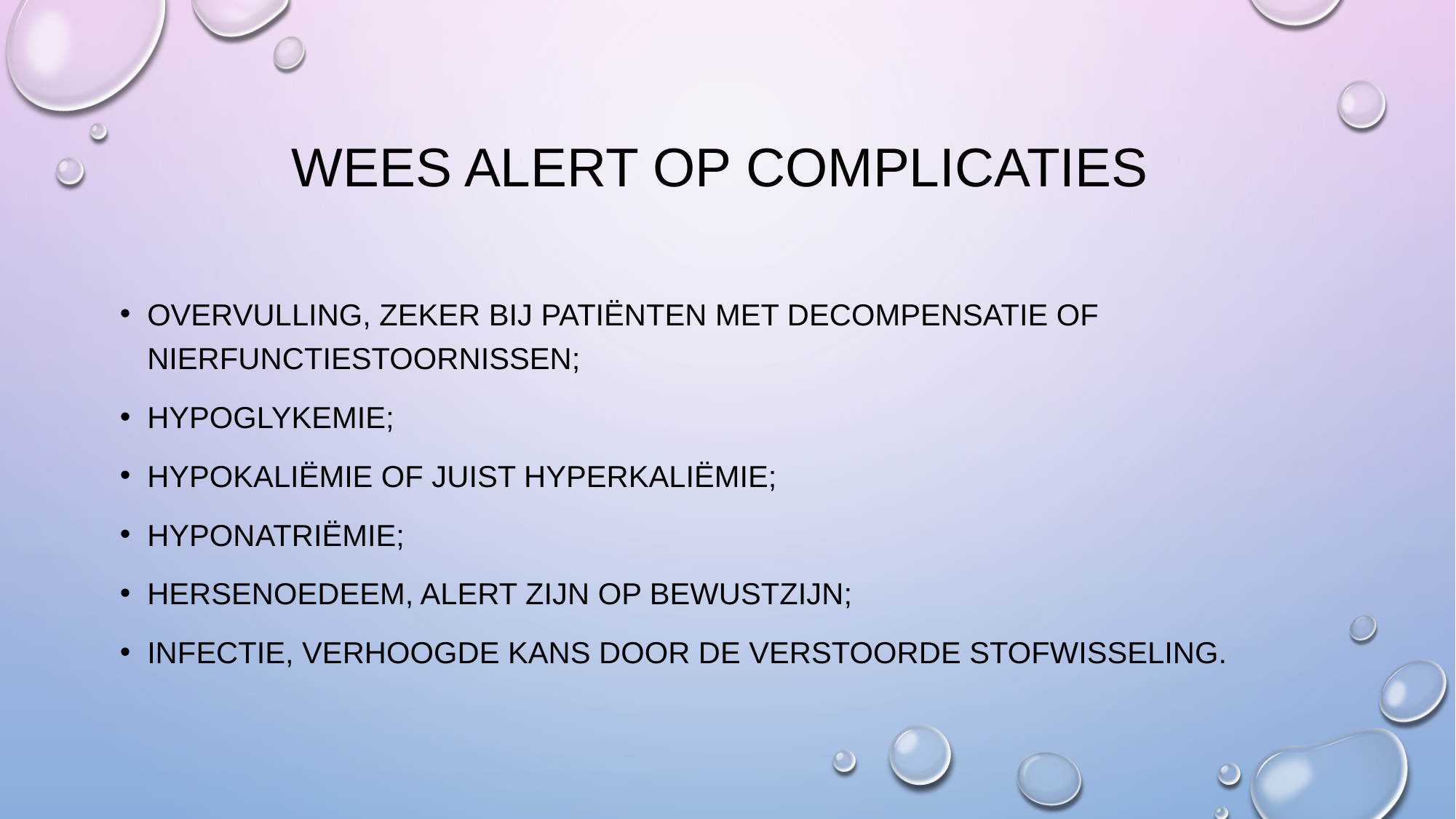

# Wees alert op complicaties
Overvulling, zeker bij patiënten met decompensatie of nierfunctiestoornissen;
Hypoglykemie;
Hypokaliëmie of juist hyperkaliëmie;
Hyponatriëmie;
Hersenoedeem, alert zijn op bewustzijn;
Infectie, verhoogde kans door de verstoorde stofwisseling.